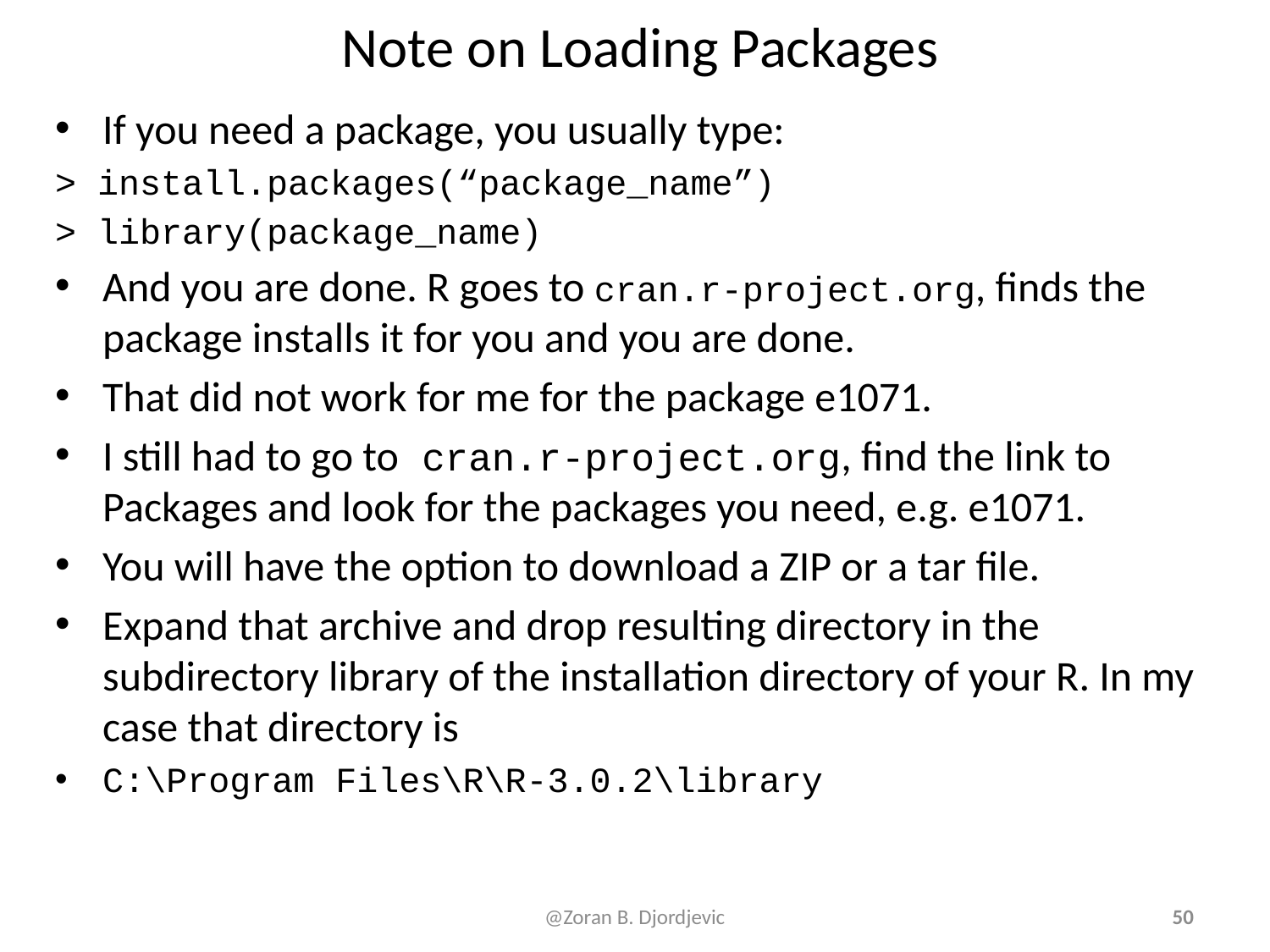

# Note on Loading Packages
If you need a package, you usually type:
> install.packages(“package_name”)
> library(package_name)
And you are done. R goes to cran.r-project.org, finds the package installs it for you and you are done.
That did not work for me for the package e1071.
I still had to go to cran.r-project.org, find the link to Packages and look for the packages you need, e.g. e1071.
You will have the option to download a ZIP or a tar file.
Expand that archive and drop resulting directory in the subdirectory library of the installation directory of your R. In my case that directory is
C:\Program Files\R\R-3.0.2\library
@Zoran B. Djordjevic
50